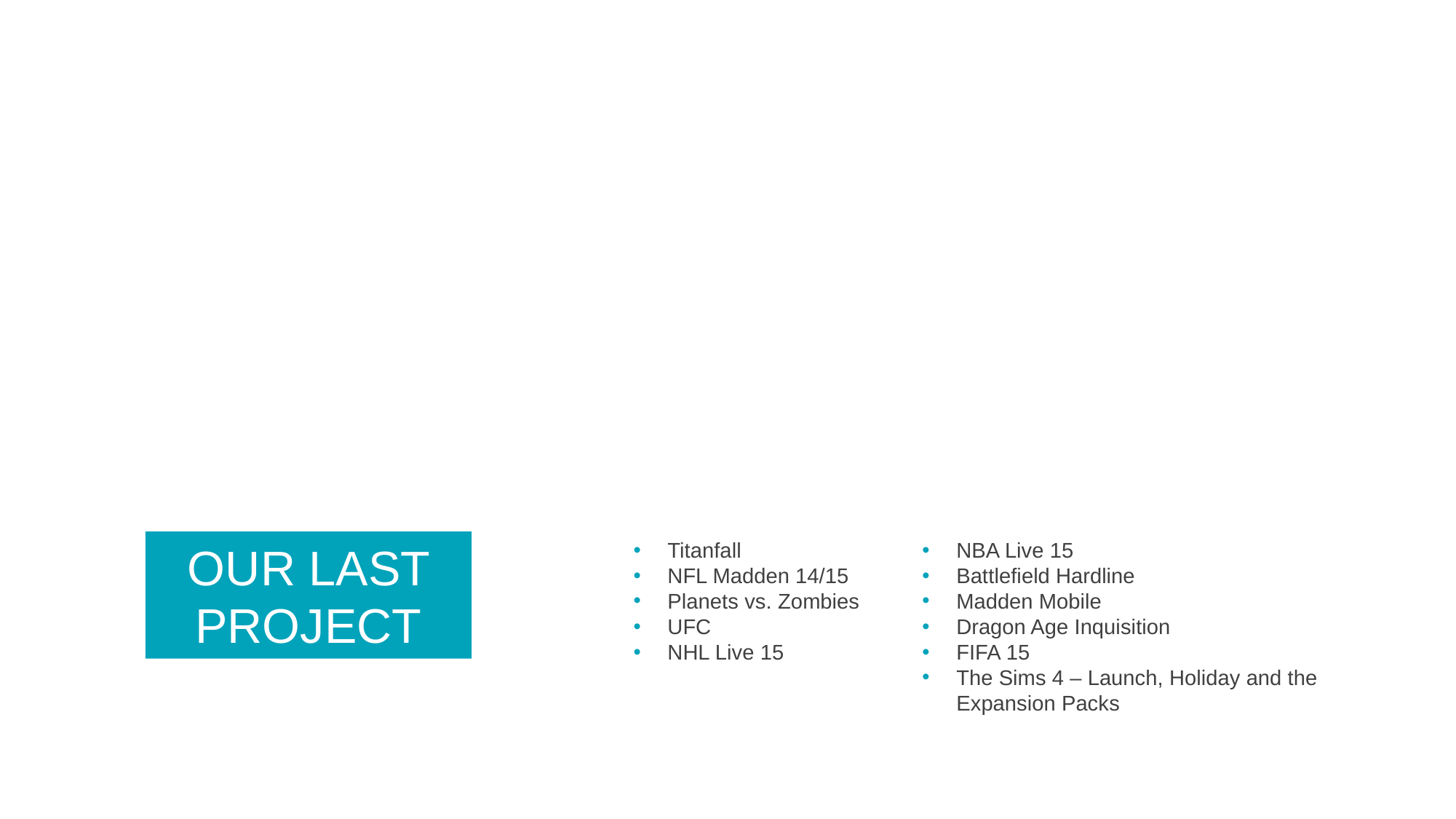

OUR LAST PROJECT
Titanfall
NFL Madden 14/15
Planets vs. Zombies
UFC
NHL Live 15
NBA Live 15
Battlefield Hardline
Madden Mobile
Dragon Age Inquisition
FIFA 15
The Sims 4 – Launch, Holiday and the Expansion Packs